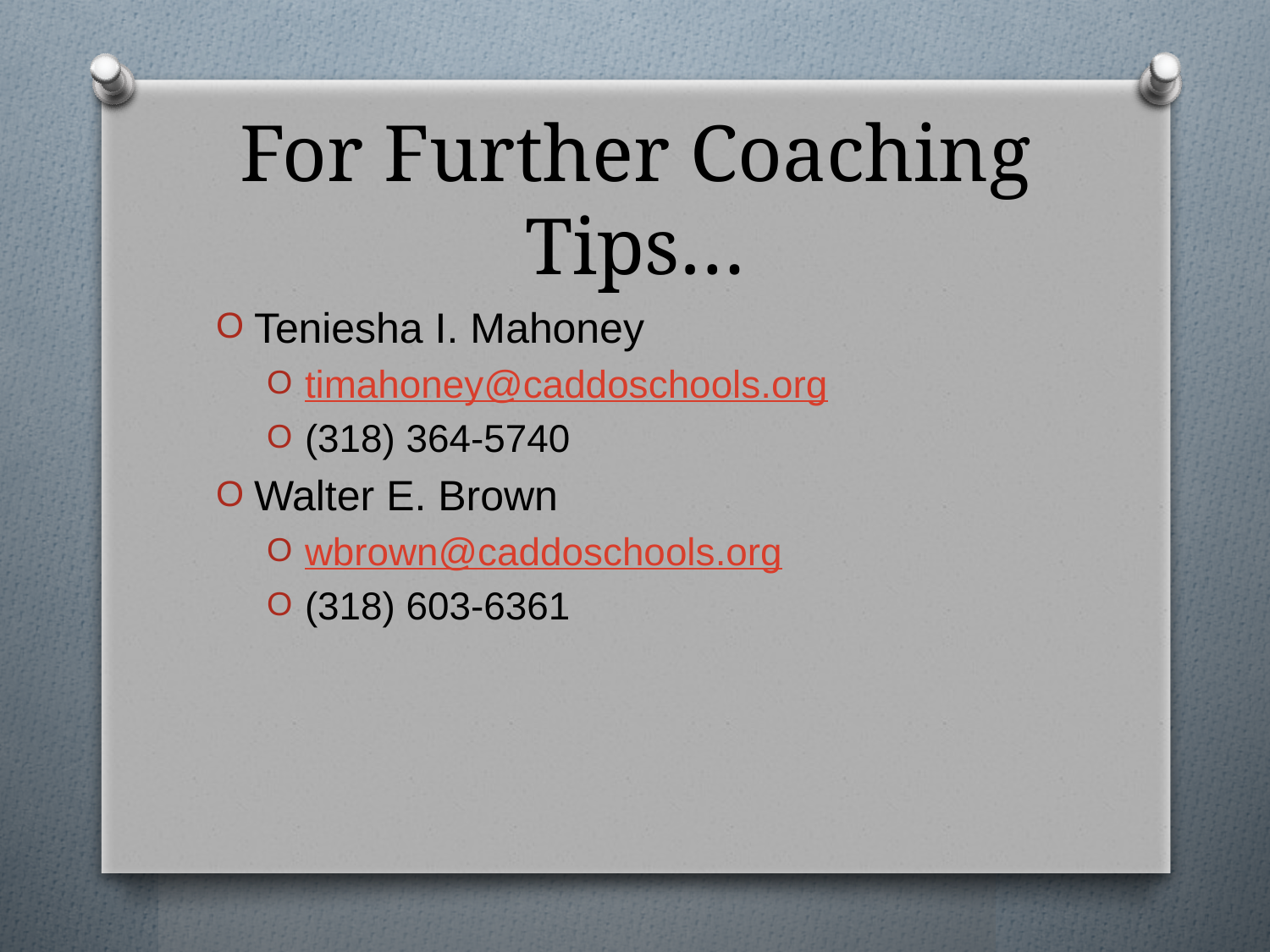

# For Further Coaching Tips…
Teniesha I. Mahoney
timahoney@caddoschools.org
(318) 364-5740
Walter E. Brown
wbrown@caddoschools.org
(318) 603-6361